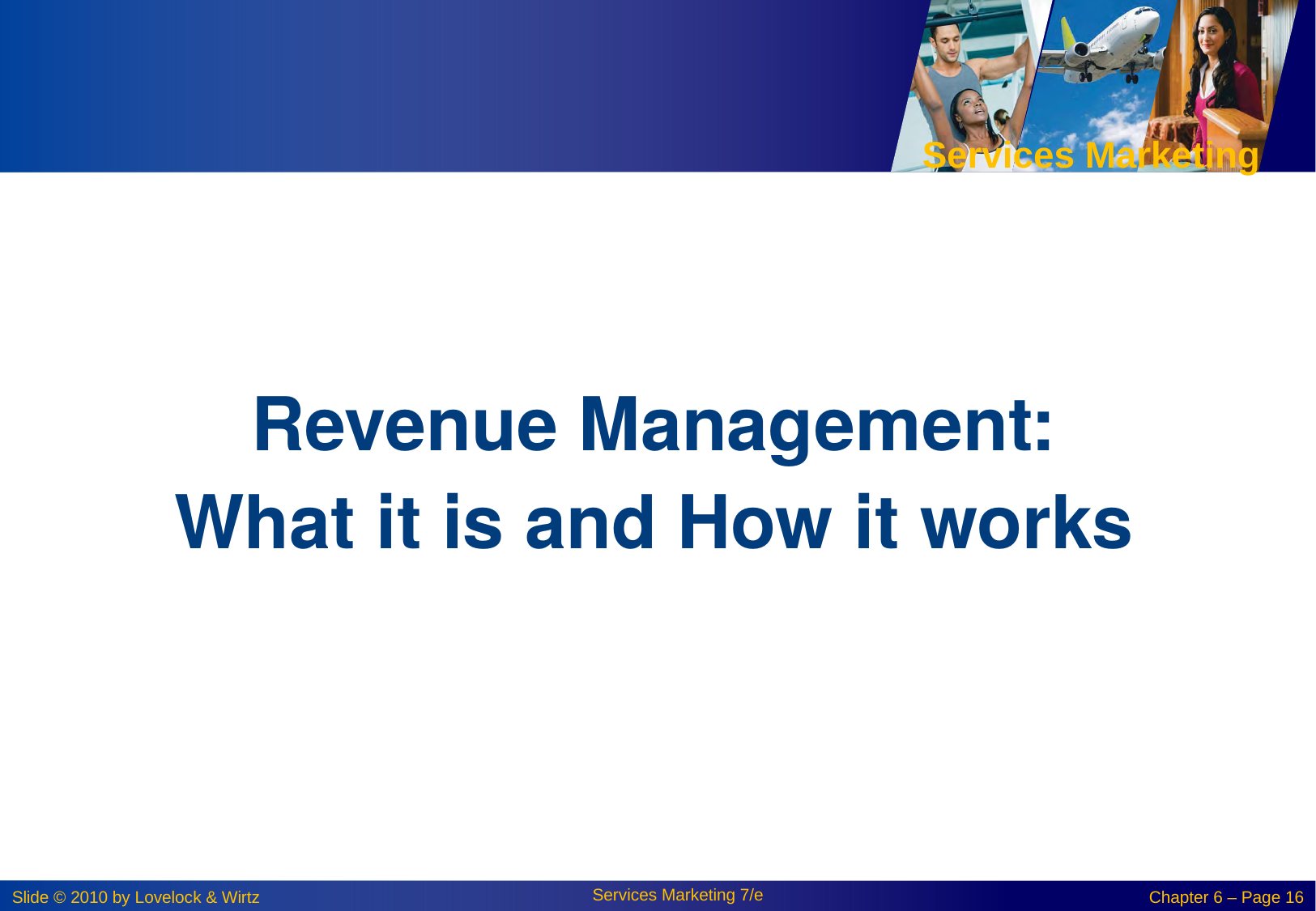

Revenue Management:
What it is and How it works